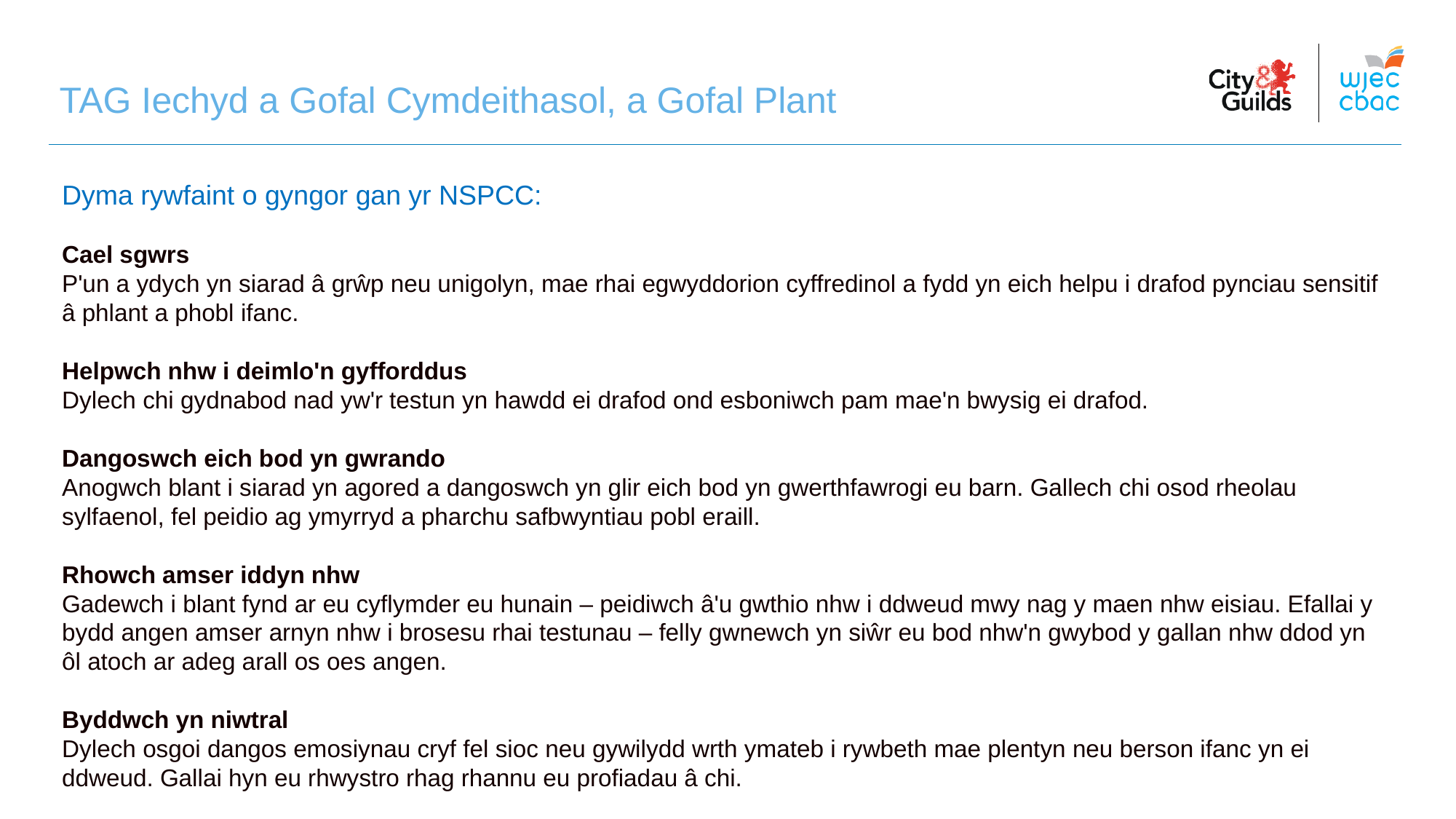

# TAG Iechyd a Gofal Cymdeithasol, a Gofal Plant
Dyma rywfaint o gyngor gan yr NSPCC:

Cael sgwrs
P'un a ydych yn siarad â grŵp neu unigolyn, mae rhai egwyddorion cyffredinol a fydd yn eich helpu i drafod pynciau sensitif â phlant a phobl ifanc.

Helpwch nhw i deimlo'n gyfforddus
Dylech chi gydnabod nad yw'r testun yn hawdd ei drafod ond esboniwch pam mae'n bwysig ei drafod.

Dangoswch eich bod yn gwrando
Anogwch blant i siarad yn agored a dangoswch yn glir eich bod yn gwerthfawrogi eu barn. Gallech chi osod rheolau sylfaenol, fel peidio ag ymyrryd a pharchu safbwyntiau pobl eraill.

Rhowch amser iddyn nhw
Gadewch i blant fynd ar eu cyflymder eu hunain – peidiwch â'u gwthio nhw i ddweud mwy nag y maen nhw eisiau. Efallai y bydd angen amser arnyn nhw i brosesu rhai testunau – felly gwnewch yn siŵr eu bod nhw'n gwybod y gallan nhw ddod yn ôl atoch ar adeg arall os oes angen.

Byddwch yn niwtral
Dylech osgoi dangos emosiynau cryf fel sioc neu gywilydd wrth ymateb i rywbeth mae plentyn neu berson ifanc yn ei ddweud. Gallai hyn eu rhwystro rhag rhannu eu profiadau â chi.